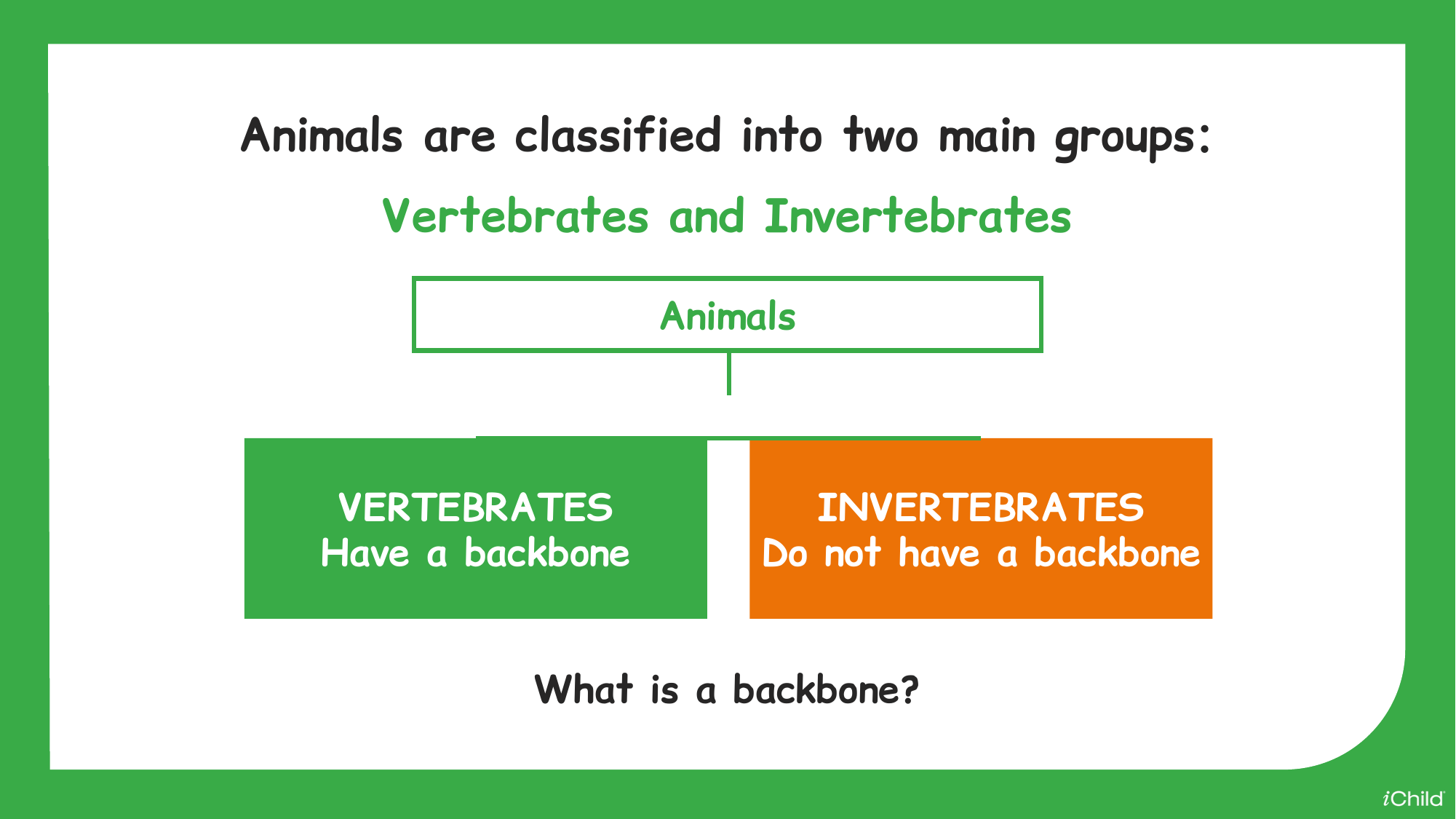

Animals are classified into two main groups:
Vertebrates and Invertebrates
Animals
VERTEBRATES
Have a backbone
INVERTEBRATES
Do not have a backbone
What is a backbone?